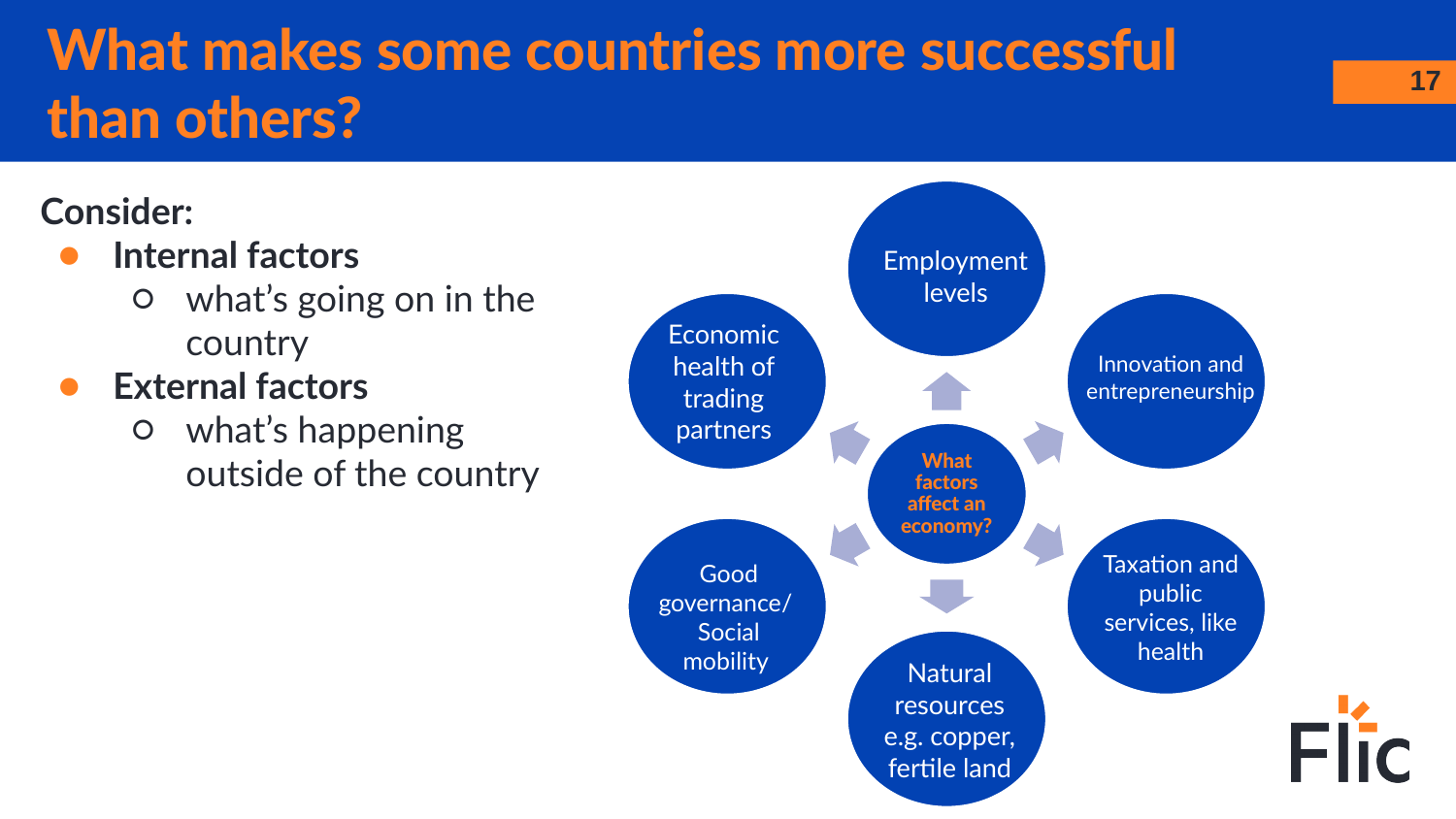

What makes some countries more successful than others?
17
Consider:
Internal factors
what’s going on in the country
External factors
what’s happening outside of the country

What factors affect an economy?

Employment levels
Economic health of trading partners
Innovation and entrepreneurship
Taxation and public services, like health
Good governance/
Social mobility
Natural resources e.g. copper, fertile land